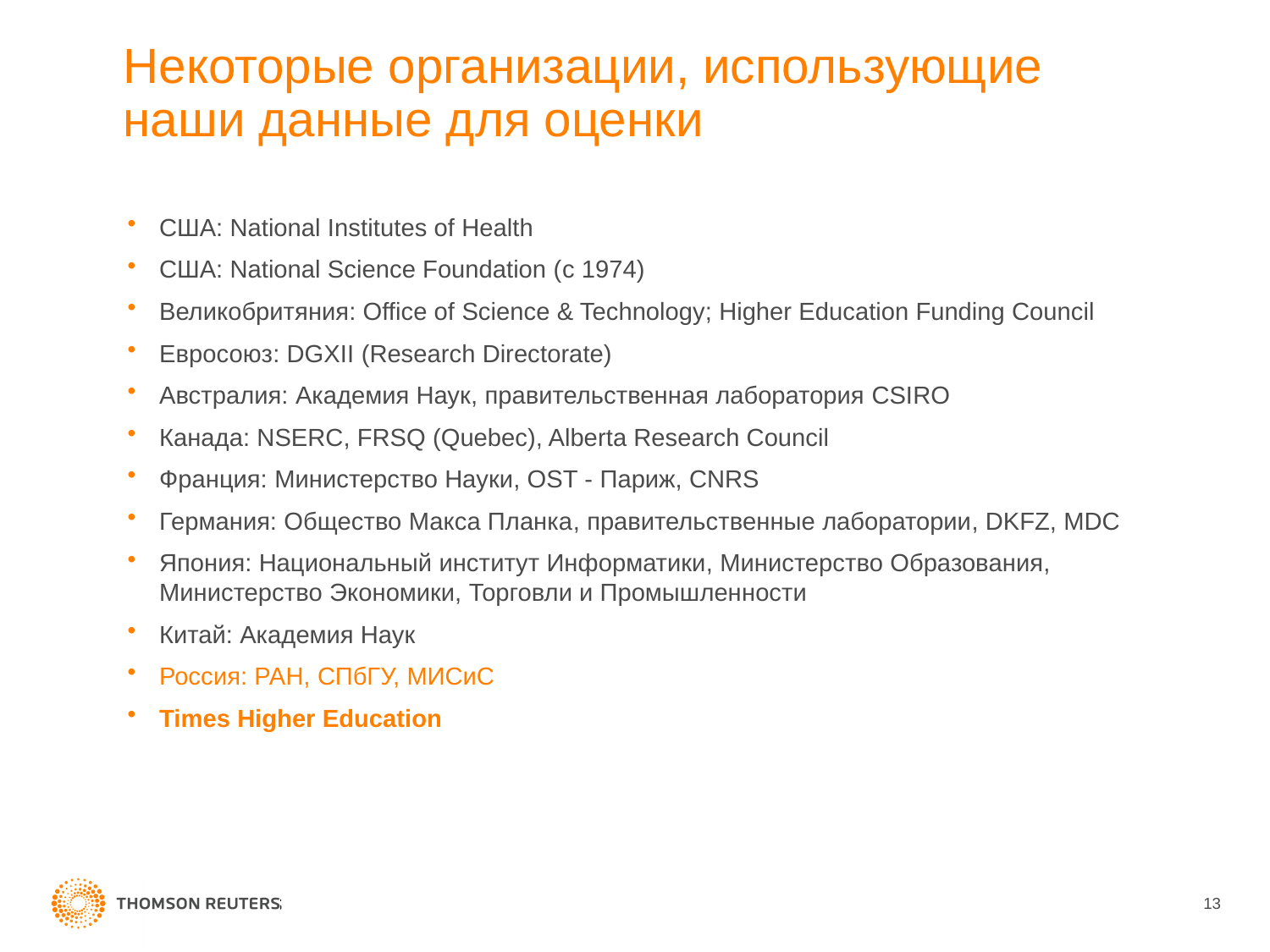

Некоторые организации, использующие наши данные для оценки
США: National Institutes of Health
США: National Science Foundation (с 1974)
Великобритяния: Office of Science & Technology; Higher Education Funding Council
Евросоюз: DGXII (Research Directorate)
Австралия: Академия Наук, правительственная лаборатория CSIRO
Канада: NSERC, FRSQ (Quebec), Alberta Research Council
Франция: Министерство Науки, OST - Париж, CNRS
Германия: Общество Макса Планка, правительственные лаборатории, DKFZ, MDC
Япония: Национальный институт Информатики, Министерство Образования, Министерство Экономики, Торговли и Промышленности
Китай: Академия Наук
Россия: РАН, СПбГУ, МИСиС
Times Higher Education
13